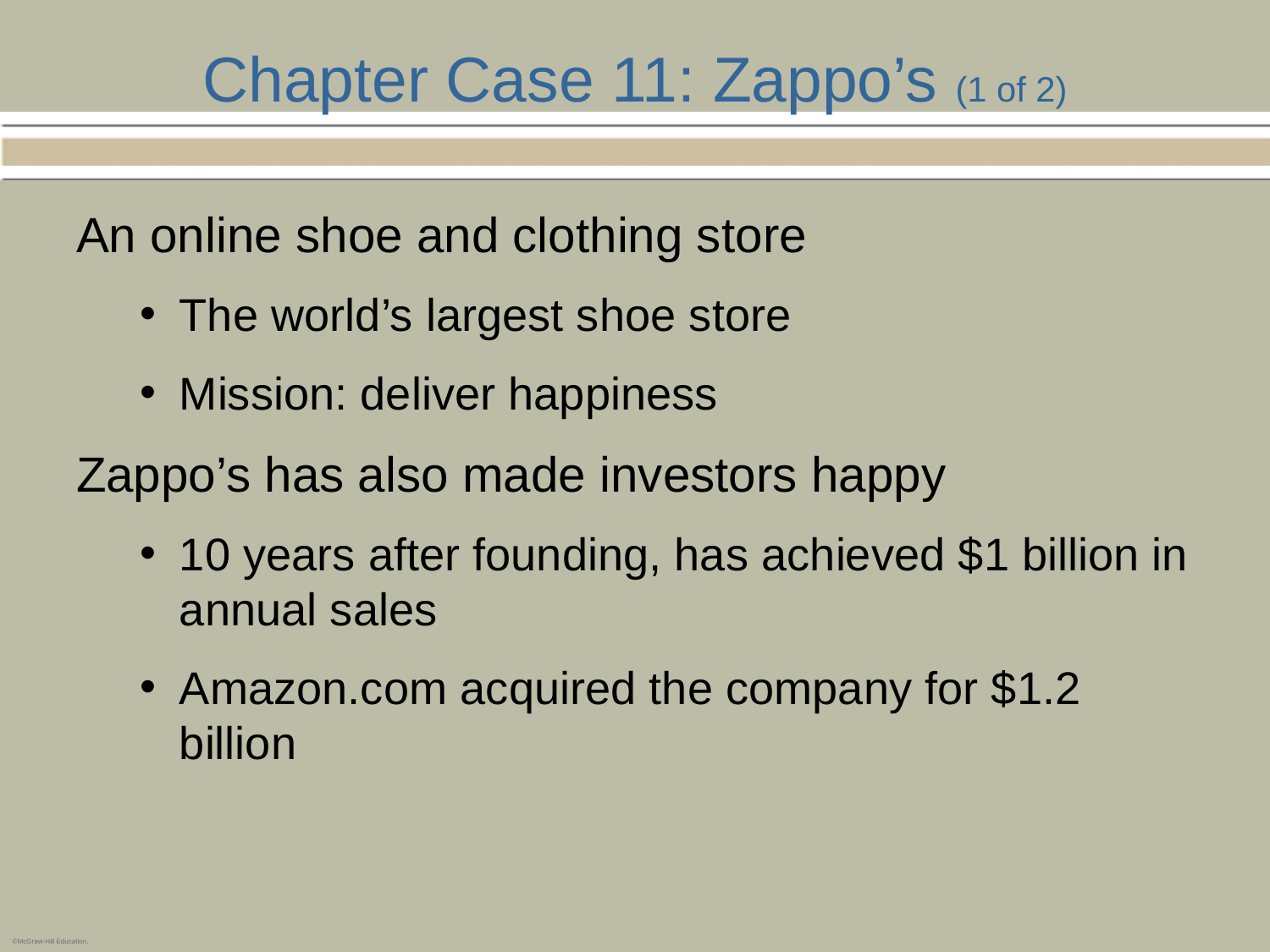

# Chapter Case 11: Zappo’s (1 of 2)
An online shoe and clothing store
The world’s largest shoe store
Mission: deliver happiness
Zappo’s has also made investors happy
10 years after founding, has achieved $1 billion in annual sales
Amazon.com acquired the company for $1.2 billion